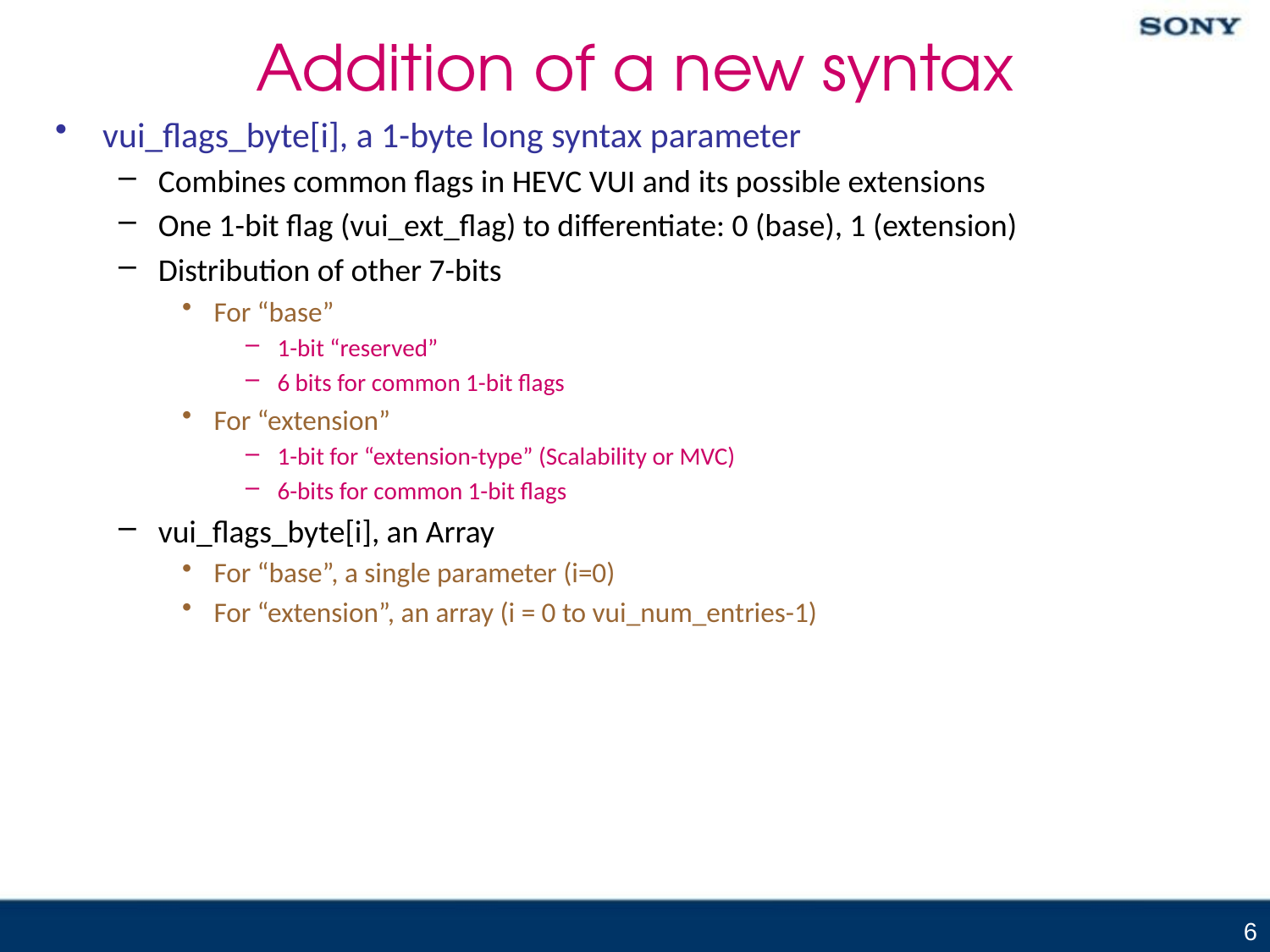

# Addition of a new syntax
vui_flags_byte[i], a 1-byte long syntax parameter
Combines common flags in HEVC VUI and its possible extensions
One 1-bit flag (vui_ext_flag) to differentiate: 0 (base), 1 (extension)
Distribution of other 7-bits
For “base”
1-bit “reserved”
6 bits for common 1-bit flags
For “extension”
1-bit for “extension-type” (Scalability or MVC)
6-bits for common 1-bit flags
vui_flags_byte[i], an Array
For “base”, a single parameter (i=0)
For “extension”, an array (i = 0 to vui_num_entries-1)
6